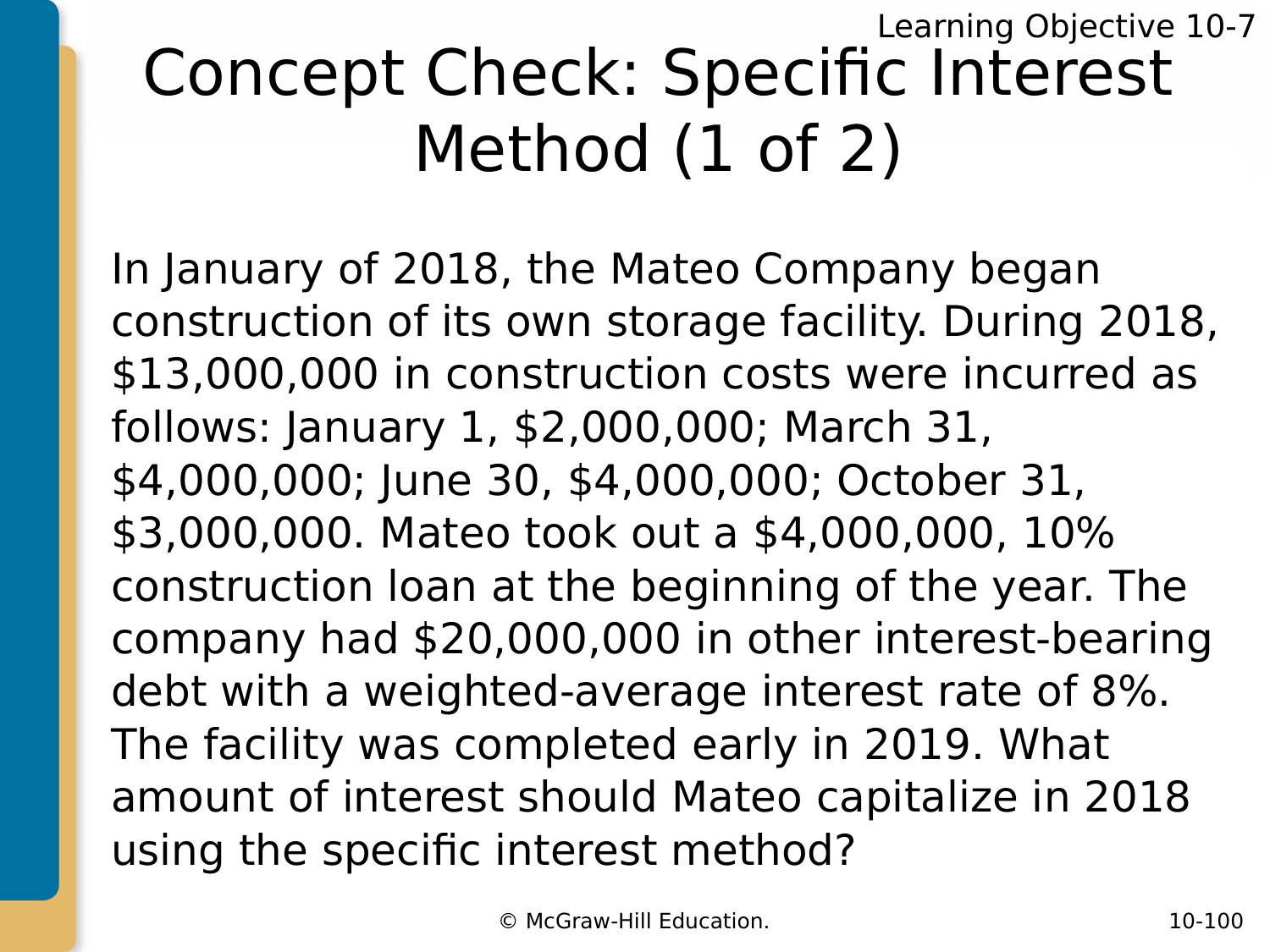

Learning Objective 10-7
# Concept Check: Specific Interest Method (1 of 2)
In January of 2018, the Mateo Company began construction of its own storage facility. During 2018, $13,000,000 in construction costs were incurred as follows: January 1, $2,000,000; March 31, $4,000,000; June 30, $4,000,000; October 31, $3,000,000. Mateo took out a $4,000,000, 10% construction loan at the beginning of the year. The company had $20,000,000 in other interest-bearing debt with a weighted-average interest rate of 8%. The facility was completed early in 2019. What amount of interest should Mateo capitalize in 2018 using the specific interest method?